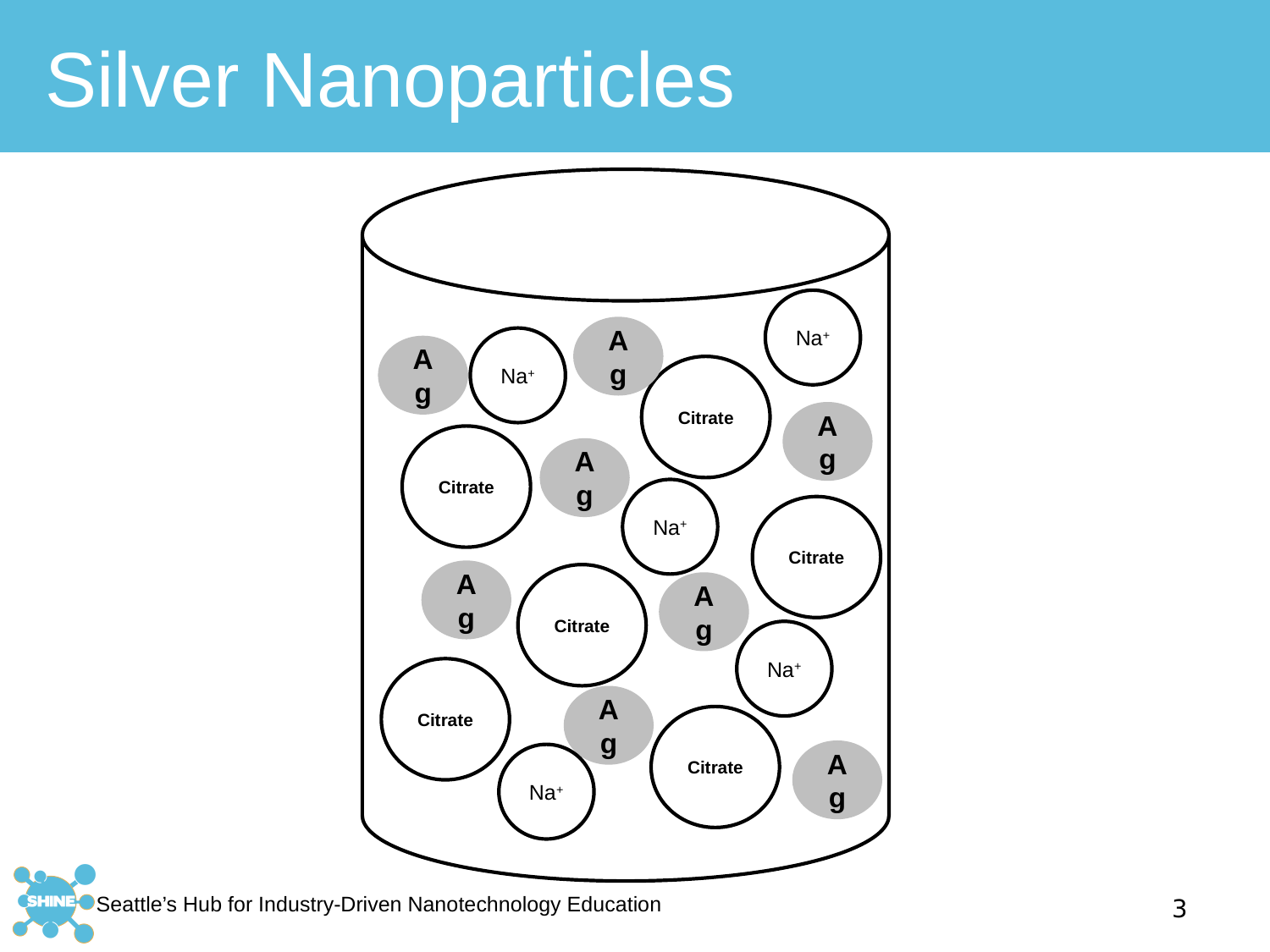

# Silver Nanoparticles

Na+
Ag
Na+
Ag
Citrate
Ag
Citrate
Ag
Na+
Citrate
Ag
Citrate
Ag
Na+
Citrate
Ag
Citrate
Ag
Na+
3